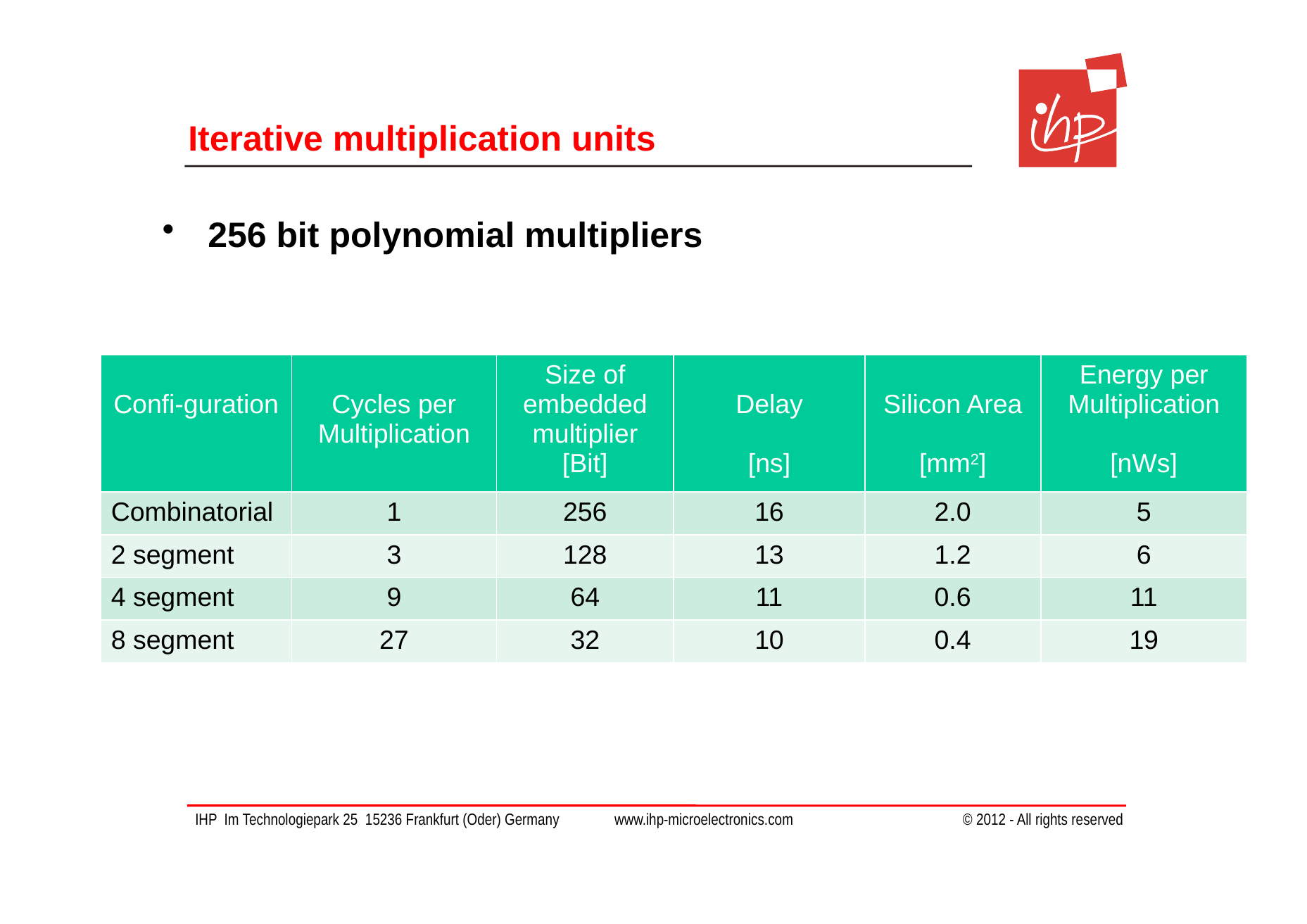

# Iterative multiplication units
256 bit polynomial multipliers

| Confi-guration | Cycles per Multiplication | Size of embedded multiplier [Bit] | Delay [ns] | Silicon Area [mm2] | Energy per Multiplication [nWs] |
| --- | --- | --- | --- | --- | --- |
| Combinatorial | 1 | 256 | 16 | 2.0 | 5 |
| 2 segment | 3 | 128 | 13 | 1.2 | 6 |
| 4 segment | 9 | 64 | 11 | 0.6 | 11 |
| 8 segment | 27 | 32 | 10 | 0.4 | 19 |